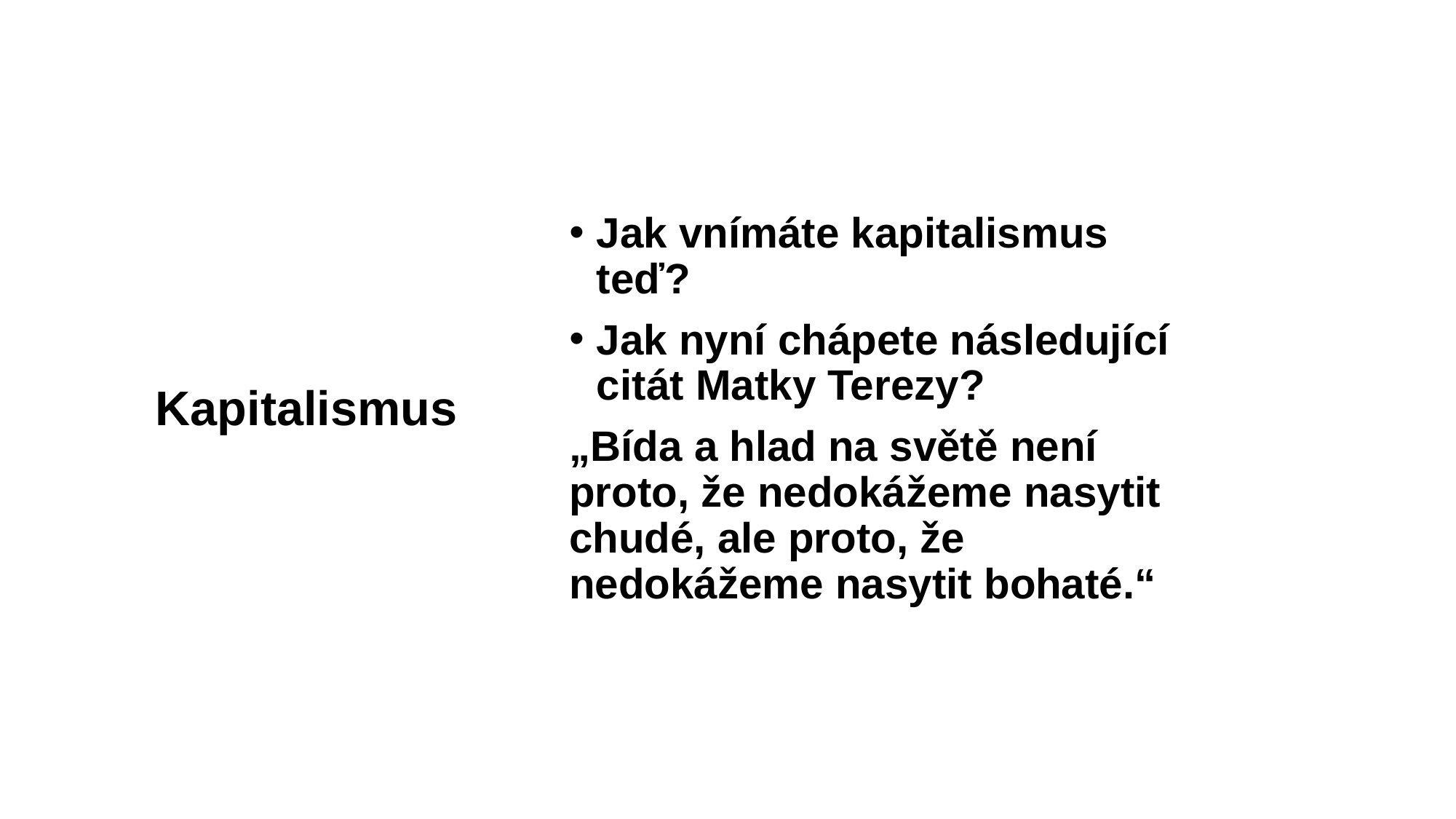

Jak vnímáte kapitalismus teď?
Jak nyní chápete následující citát Matky Terezy?
„Bída a hlad na světě není proto, že nedokážeme nasytit chudé, ale proto, že nedokážeme nasytit bohaté.“
# Kapitalismus